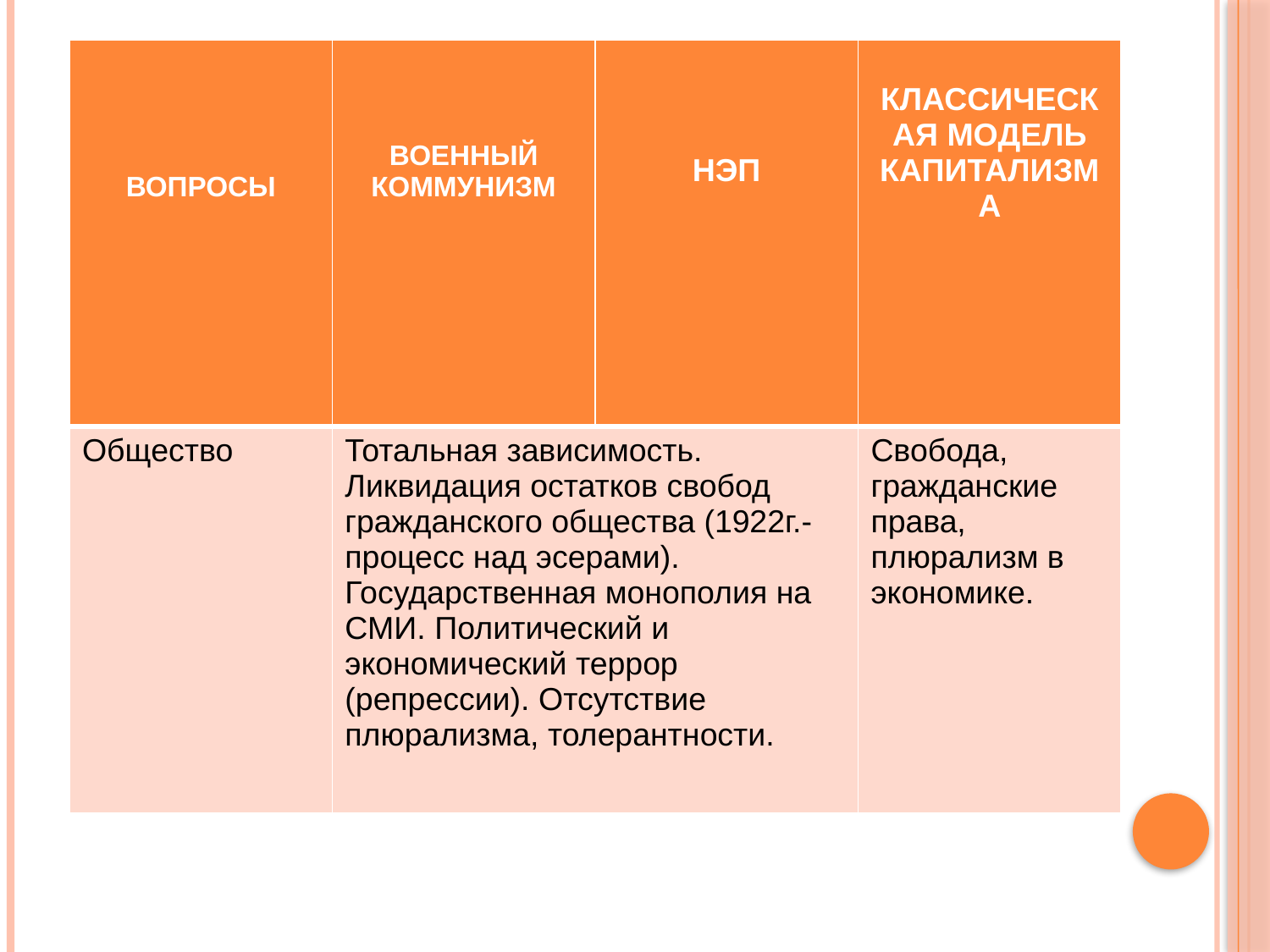

| ВОПРОСЫ | ВОЕННЫЙ КОММУНИЗМ | НЭП | КЛАССИЧЕСКАЯ МОДЕЛЬ КАПИТАЛИЗМА |
| --- | --- | --- | --- |
| Общество | Тотальная зависимость. Ликвидация остатков свобод гражданского общества (1922г.- процесс над эсерами). Государственная монополия на СМИ. Политический и экономический террор (репрессии). Отсутствие плюрализма, толерантности. |  | Свобода, гражданские права, плюрализм в экономике. |